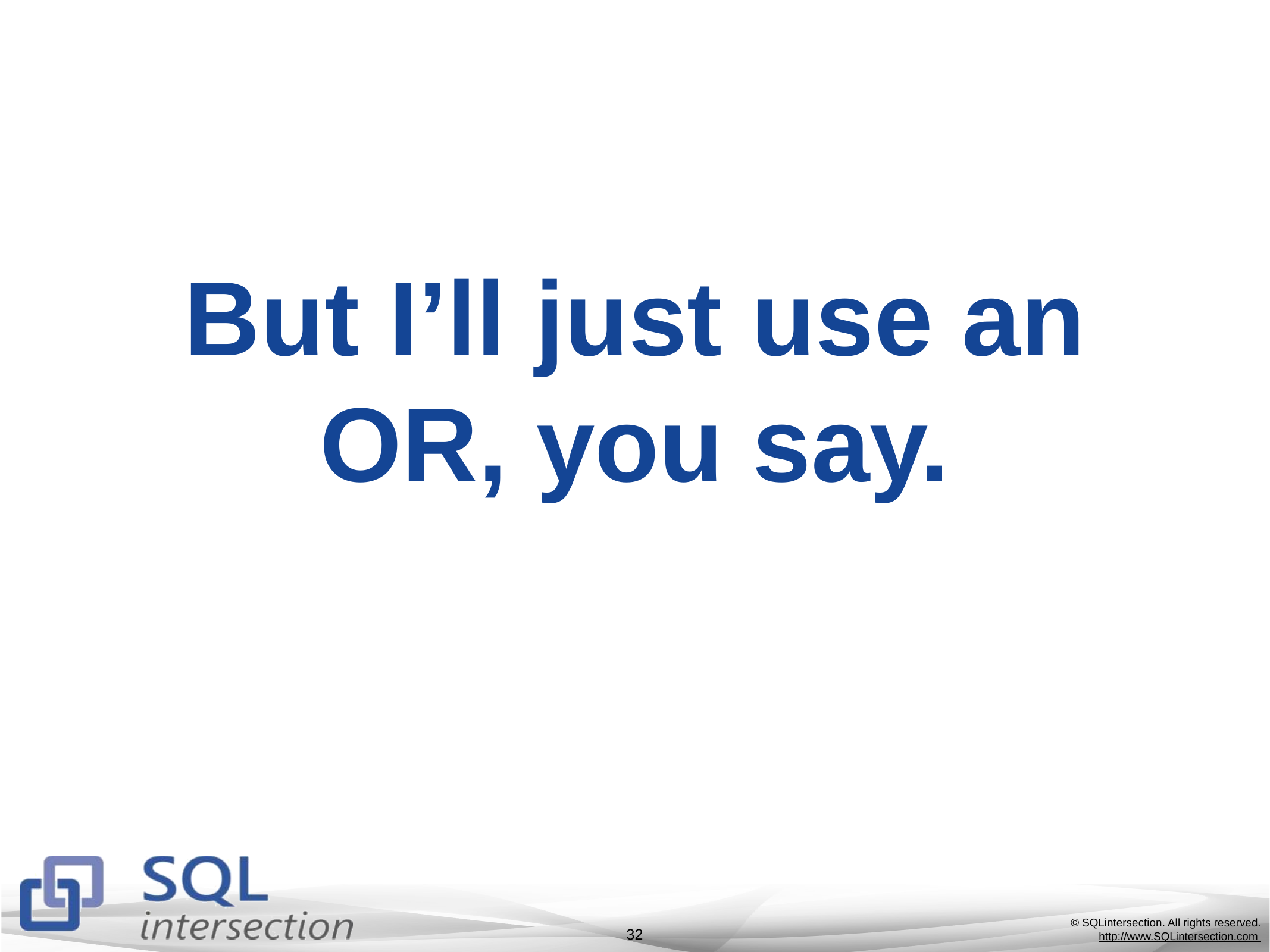

# But I’ll just use an OR, you say.